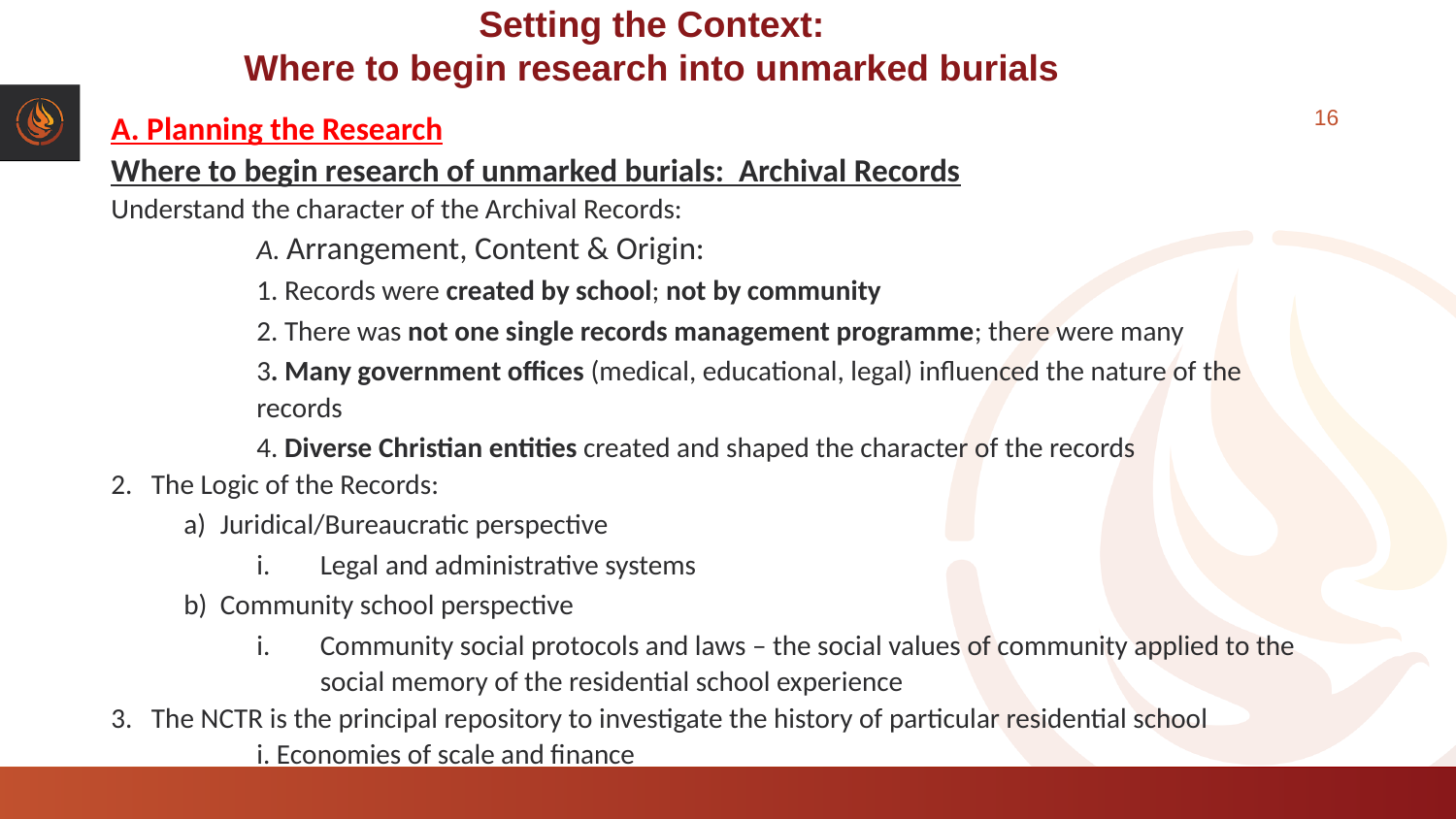

# Setting the Context: Where to begin research into unmarked burials
16
A. Planning the Research
Where to begin research of unmarked burials:  Archival Records
Understand the character of the Archival Records:
	A. Arrangement, Content & Origin:
1. Records were created by school; not by community
2. There was not one single records management programme; there were many
3. Many government offices (medical, educational, legal) influenced the nature of the records
4. Diverse Christian entities created and shaped the character of the records
2.   The Logic of the Records:
Juridical/Bureaucratic perspective
Legal and administrative systems
Community school perspective
Community social protocols and laws – the social values of community applied to the social memory of the residential school experience
3.   The NCTR is the principal repository to investigate the history of particular residential school
	i. Economies of scale and finance